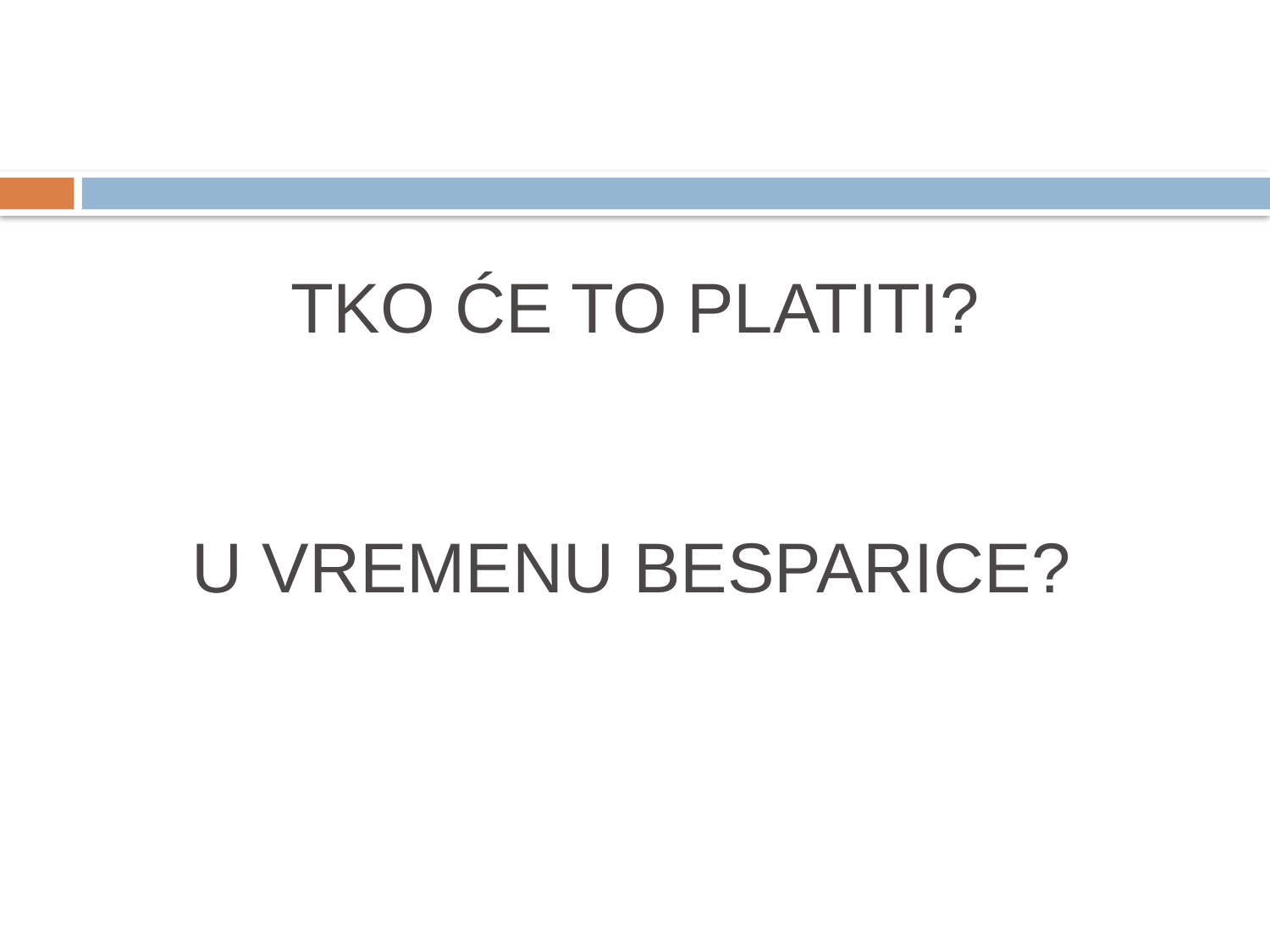

TKO ĆE TO PLATITI?
U VREMENU BESPARICE?